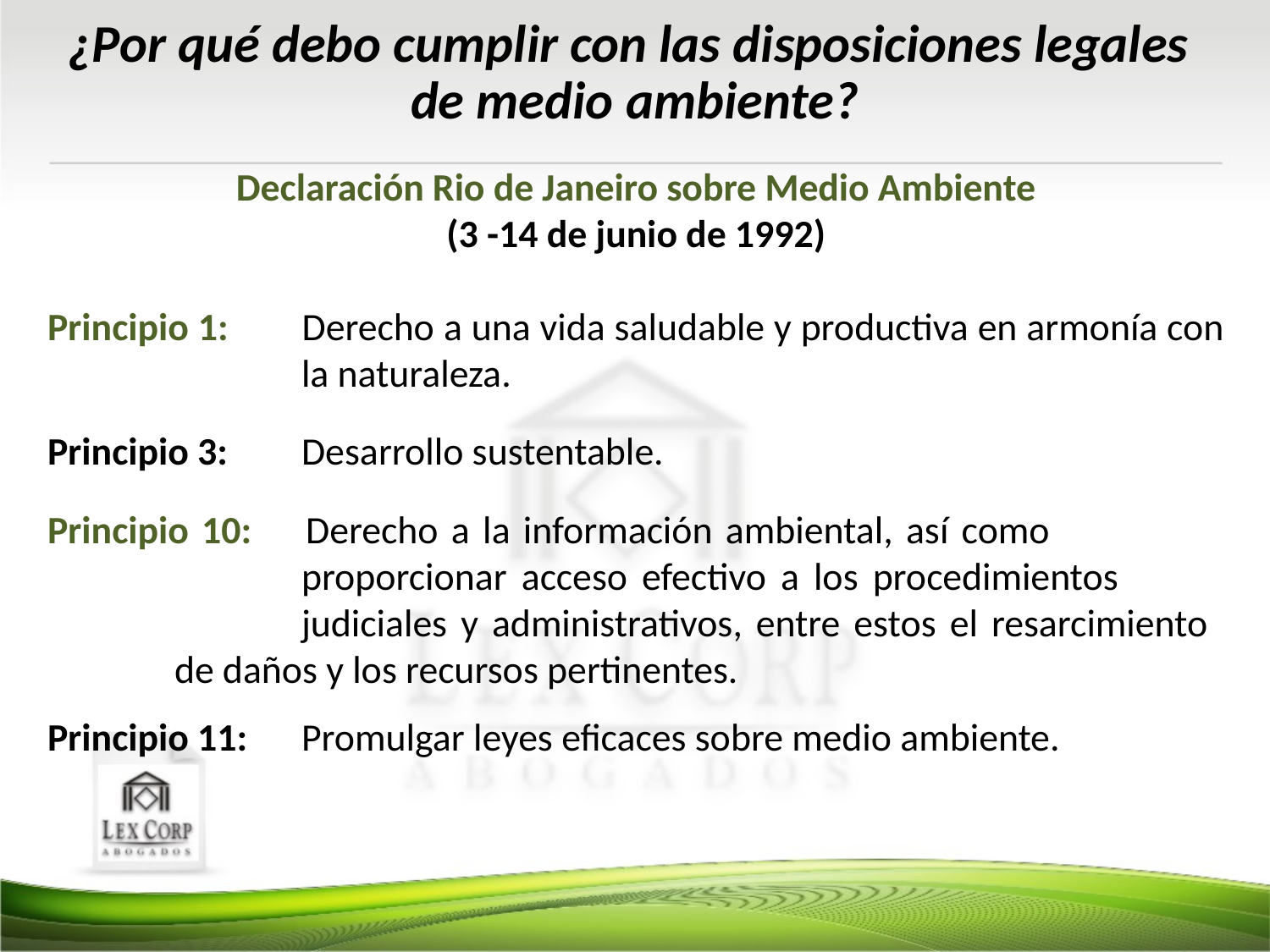

¿Por qué debo cumplir con las disposiciones legales
de medio ambiente?
Declaración Rio de Janeiro sobre Medio Ambiente
(3 -14 de junio de 1992)

Principio 1:	Derecho a una vida saludable y productiva en armonía con 		la naturaleza.

Principio 3:	Desarrollo sustentable.

Principio 10:	Derecho a la información ambiental, así como 				proporcionar acceso efectivo a los procedimientos 			judiciales y administrativos, entre estos el resarcimiento 		de daños y los recursos pertinentes.

Principio 11:	Promulgar leyes eficaces sobre medio ambiente.